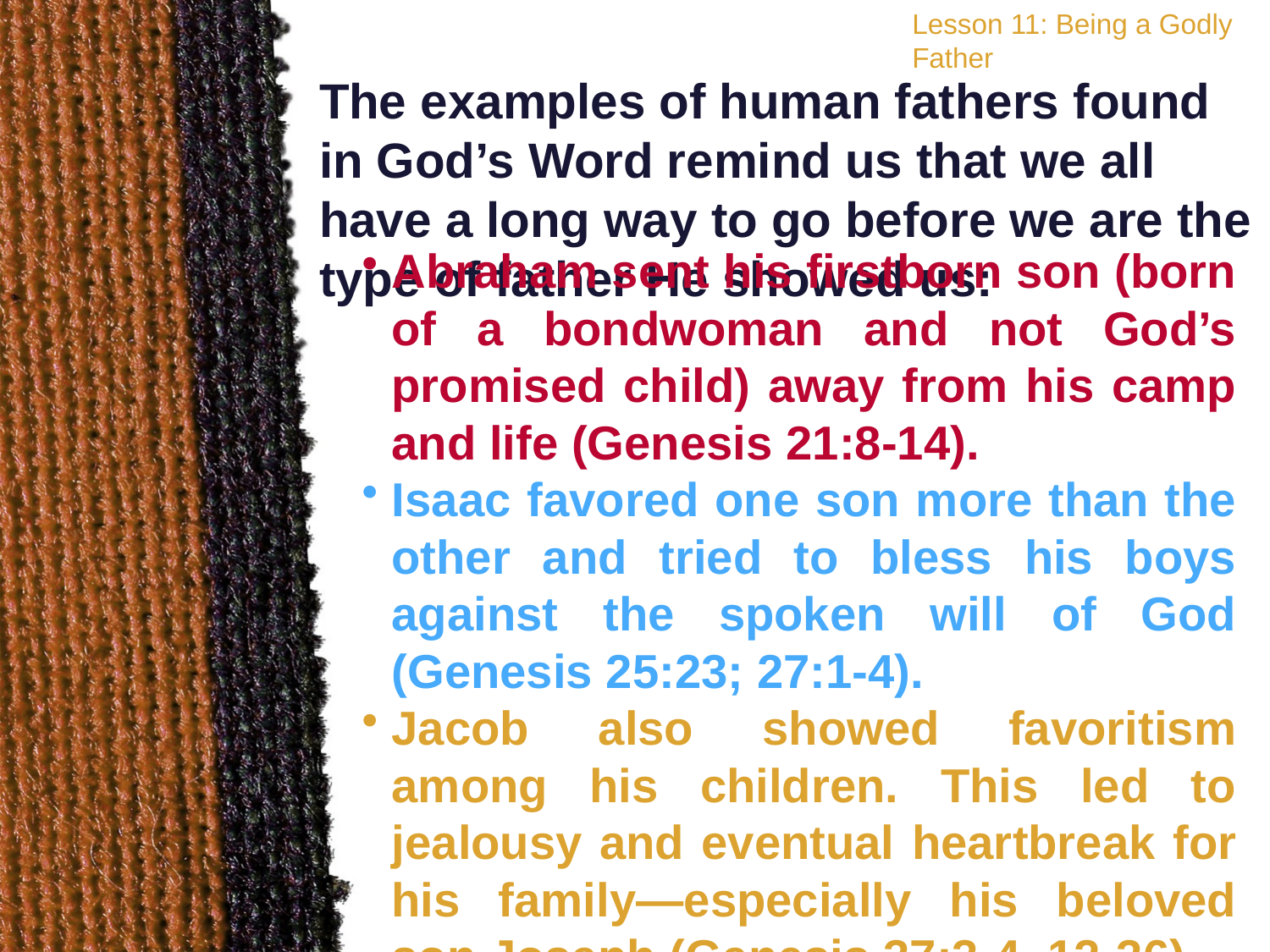

Lesson 11: Being a Godly Father
The examples of human fathers found in God’s Word remind us that we all have a long way to go before we are the type of father He showed us:
Abraham sent his firstborn son (born of a bondwoman and not God’s promised child) away from his camp and life (Genesis 21:8-14).
Isaac favored one son more than the other and tried to bless his boys against the spoken will of God (Genesis 25:23; 27:1-4).
Jacob also showed favoritism among his children. This led to jealousy and eventual heartbreak for his family—especially his beloved son Joseph (Genesis 37:3-4, 12-36).